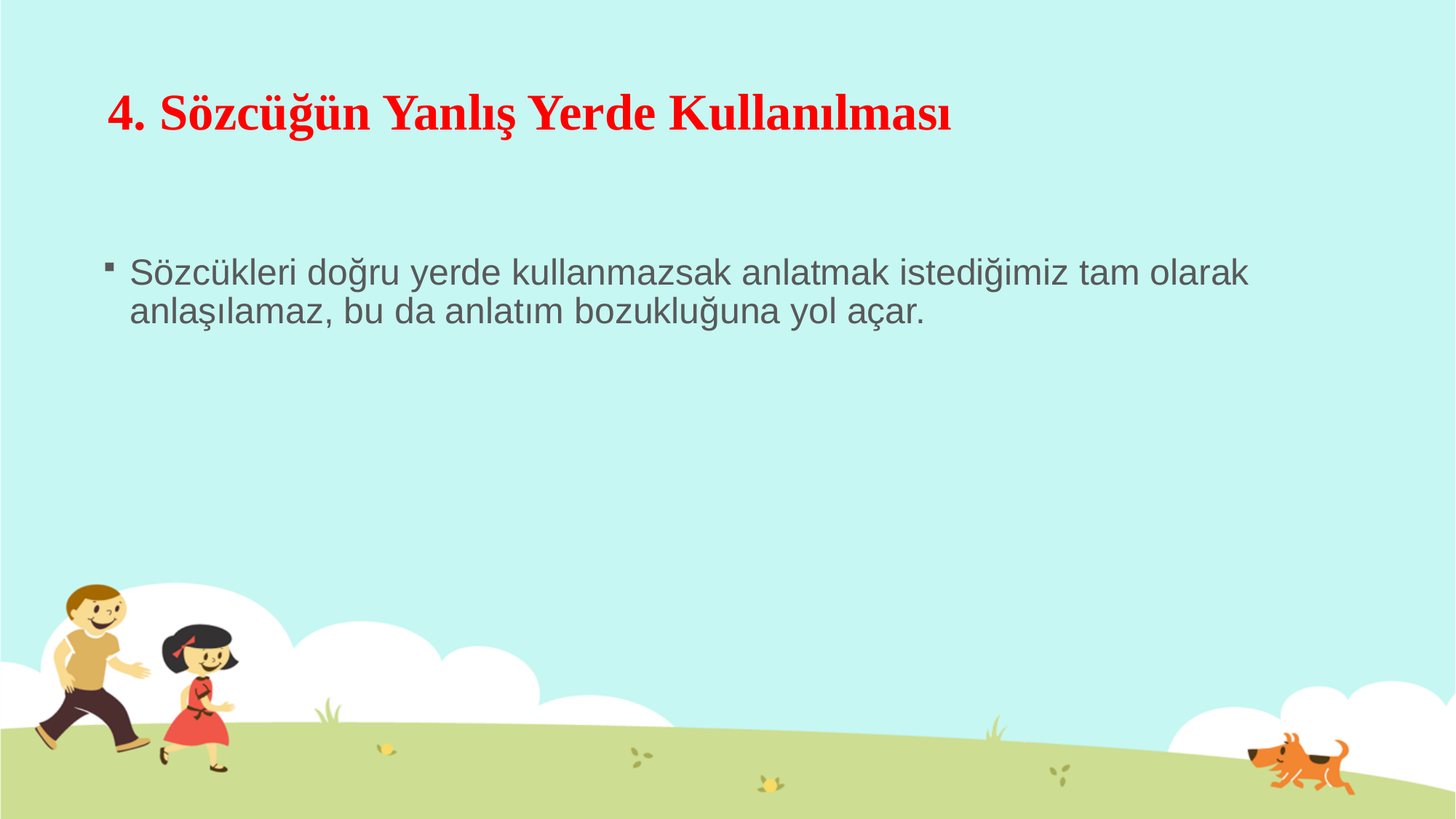

# 4. Sözcüğün Yanlış Yerde Kullanılması
Sözcükleri doğru yerde kullanmazsak anlatmak istediğimiz tam olarak anlaşılamaz, bu da anlatım bozukluğuna yol açar.